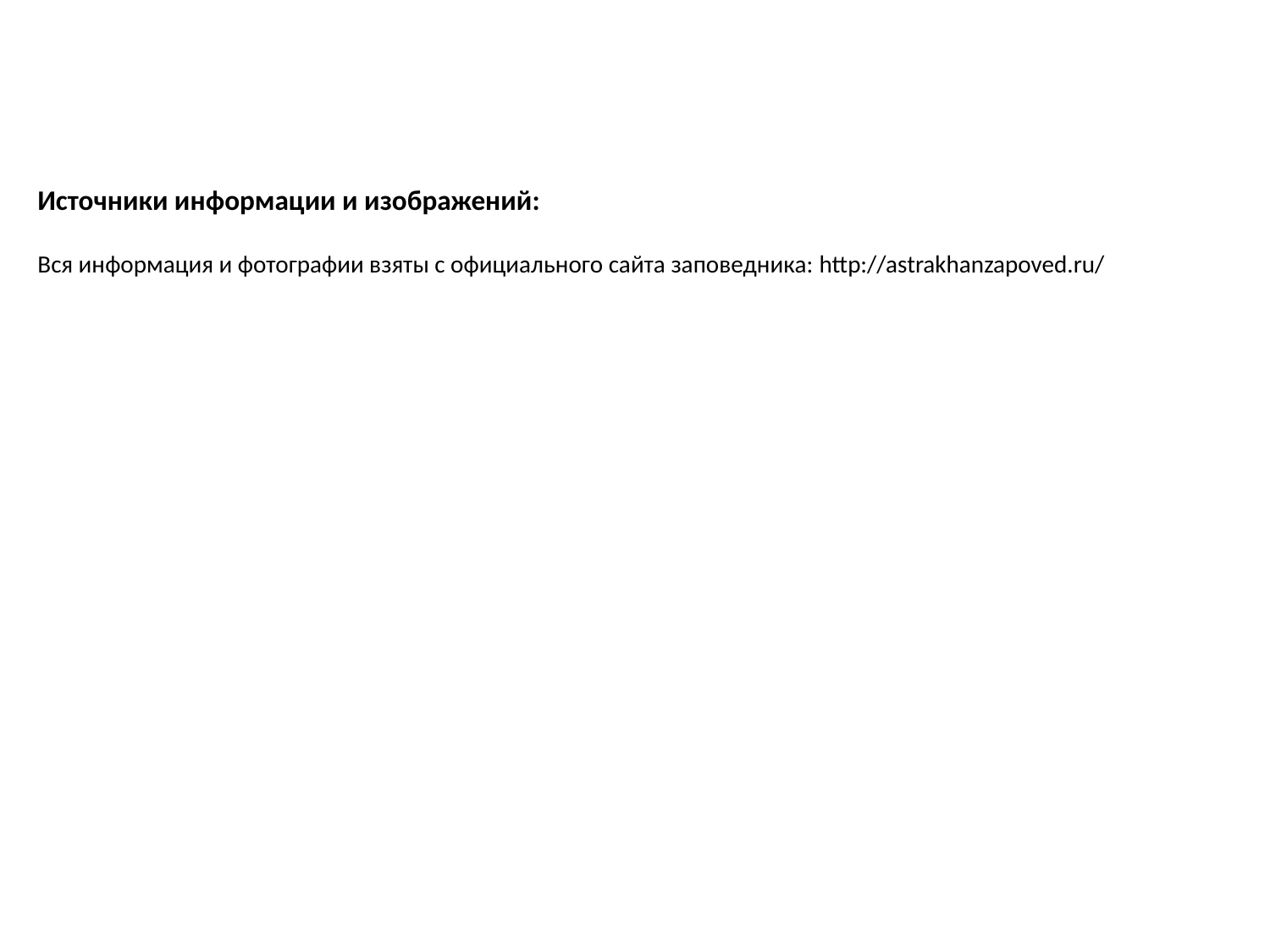

Источники информации и изображений:

Вся информация и фотографии взяты с официального сайта заповедника: http://astrakhanzapoved.ru/